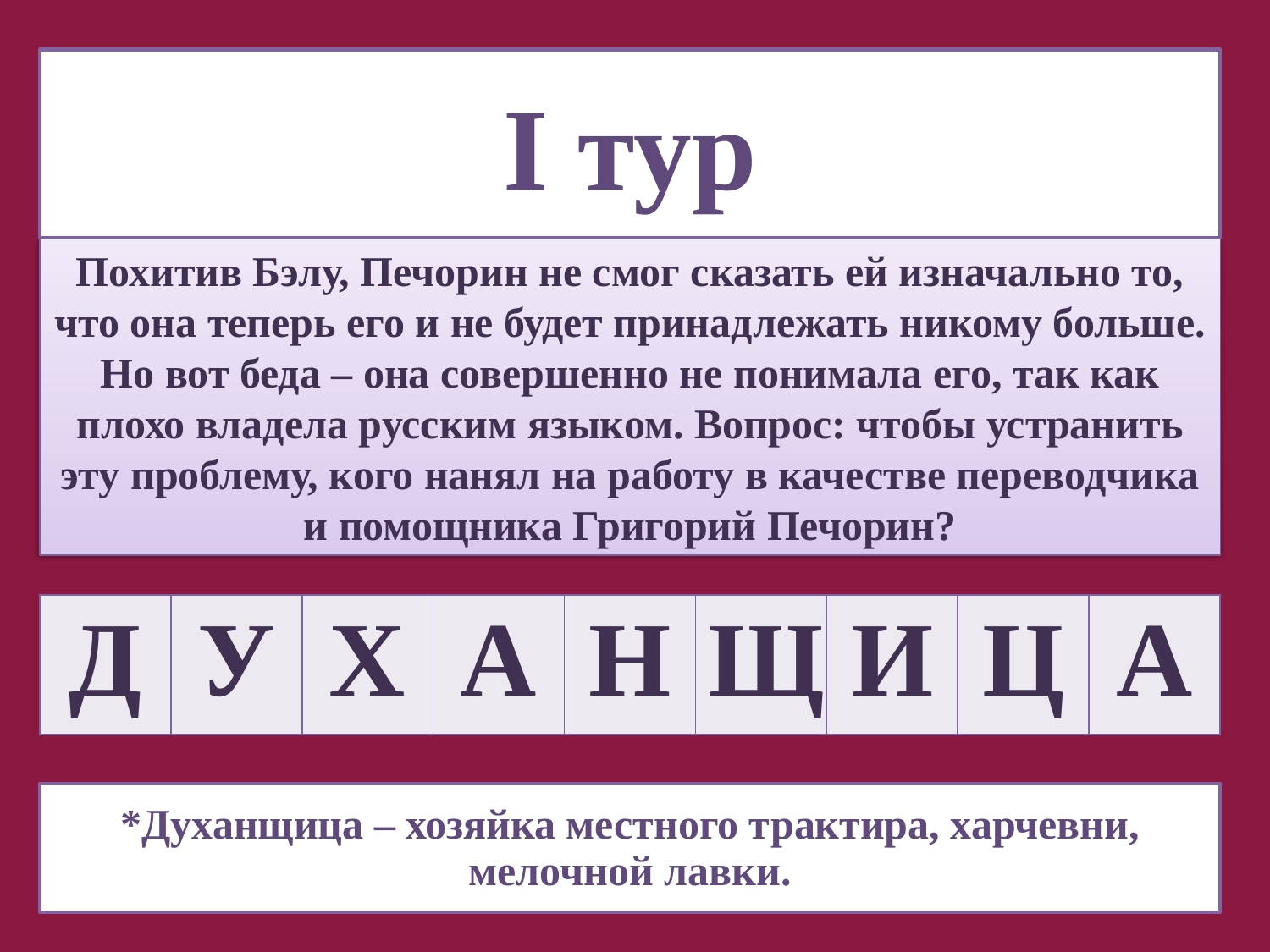

# I тур
Похитив Бэлу, Печорин не смог сказать ей изначально то, что она теперь его и не будет принадлежать никому больше. Но вот беда – она совершенно не понимала его, так как плохо владела русским языком. Вопрос: чтобы устранить эту проблему, кого нанял на работу в качестве переводчика и помощника Григорий Печорин?
| Д | У | Х | А | Н | Щ | И | Ц | А |
| --- | --- | --- | --- | --- | --- | --- | --- | --- |
*Духанщица – хозяйка местного трактира, харчевни, мелочной лавки.